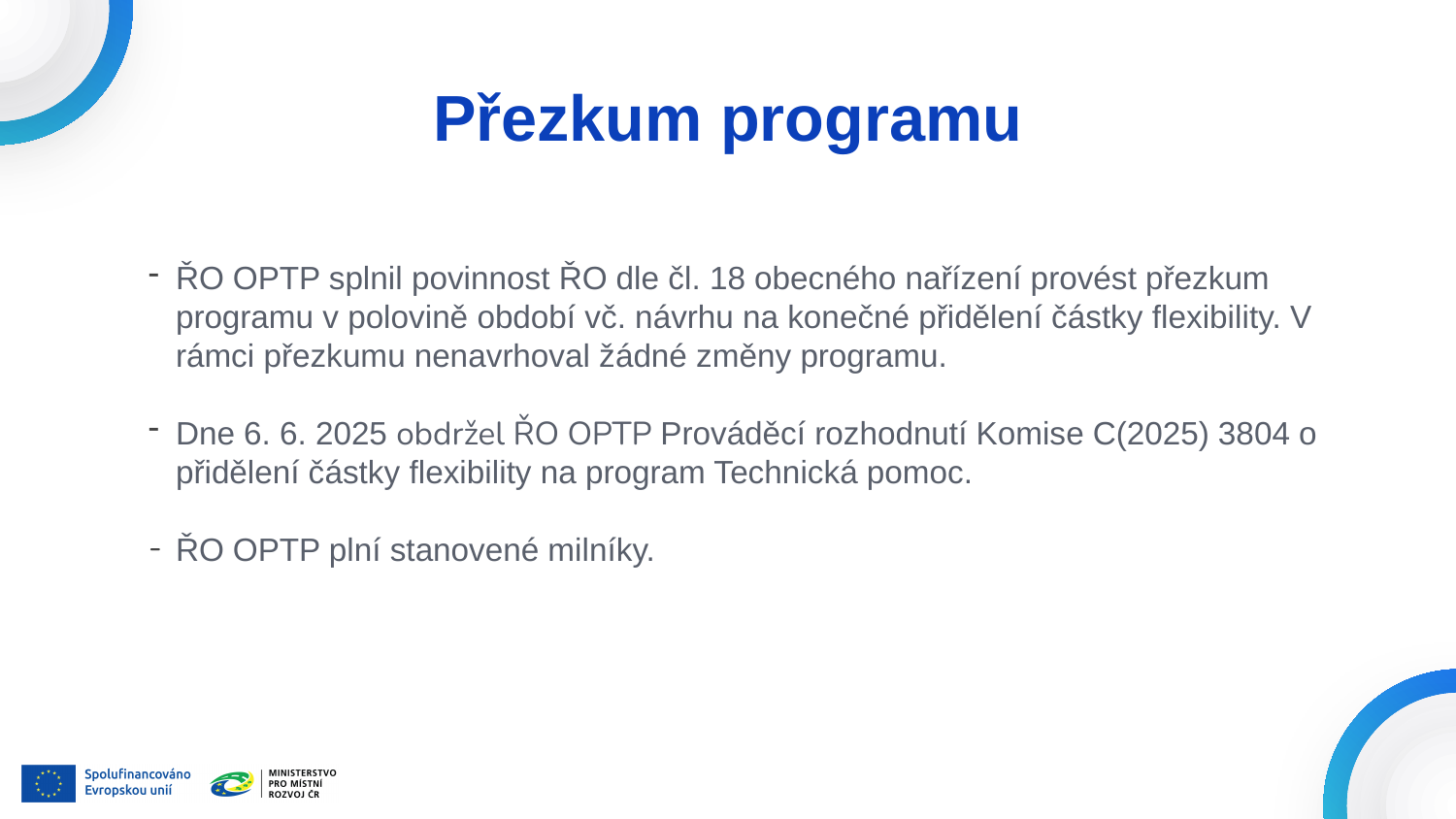

# Přezkum programu
ŘO OPTP splnil povinnost ŘO dle čl. 18 obecného nařízení provést přezkum programu v polovině období vč. návrhu na konečné přidělení částky flexibility. V rámci přezkumu nenavrhoval žádné změny programu.

Dne 6. 6. 2025 obdržel ŘO OPTP Prováděcí rozhodnutí Komise C(2025) 3804 o přidělení částky flexibility na program Technická pomoc.

ŘO OPTP plní stanovené milníky.